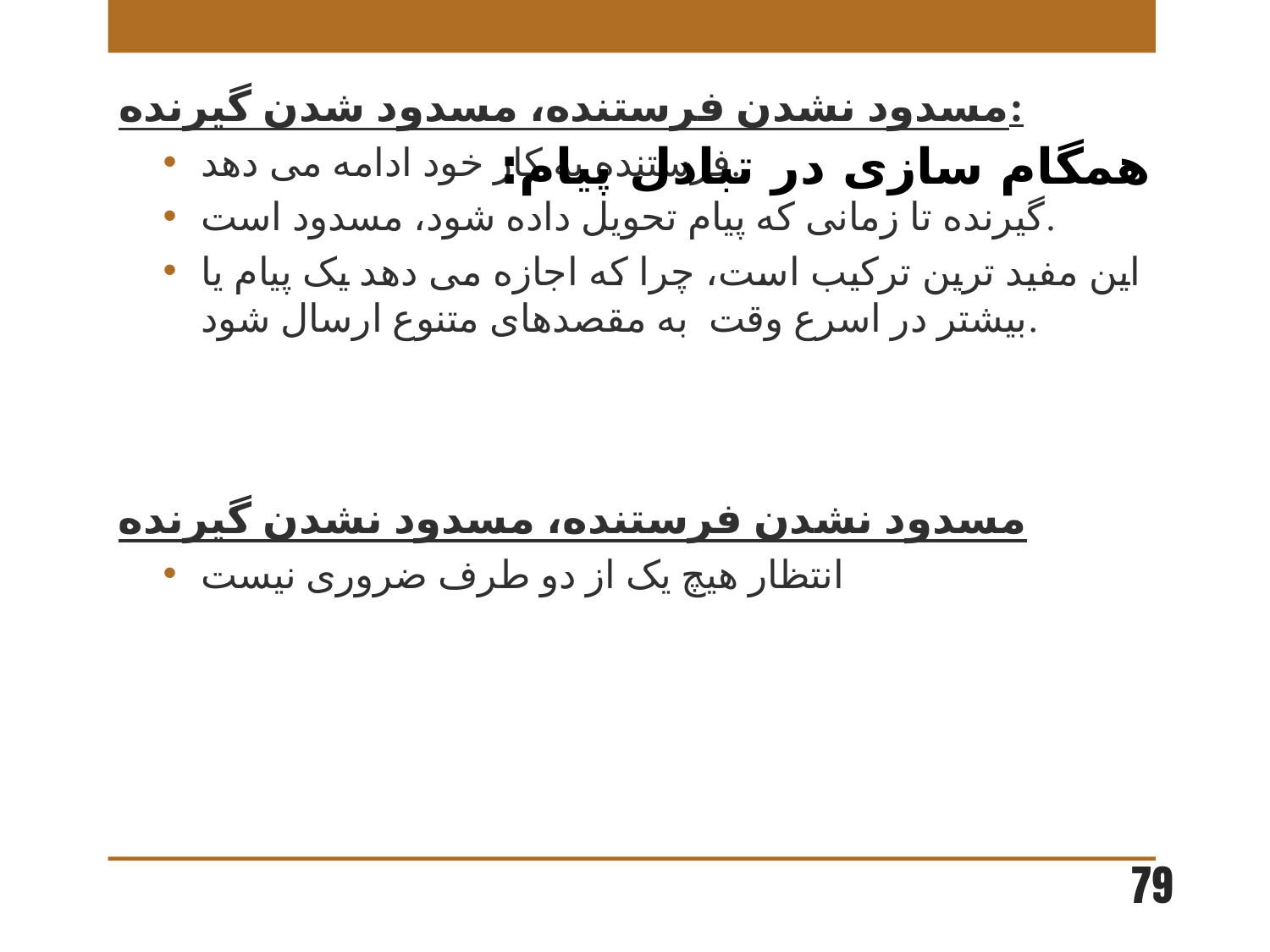

# همگام سازی در تبادل پيام:
مسدود نشدن فرستنده، مسدود شدن گیرنده:
فرستنده به کار خود ادامه می دهد.
گیرنده تا زمانی که پیام تحویل داده شود، مسدود است.
این مفید ترین ترکیب است، چرا که اجازه می دهد یک پیام یا بیشتر در اسرع وقت  به مقصدهای متنوع ارسال شود.

مسدود نشدن فرستنده، مسدود نشدن گیرنده
انتظار هیچ یک از دو طرف ضروری نیست

79